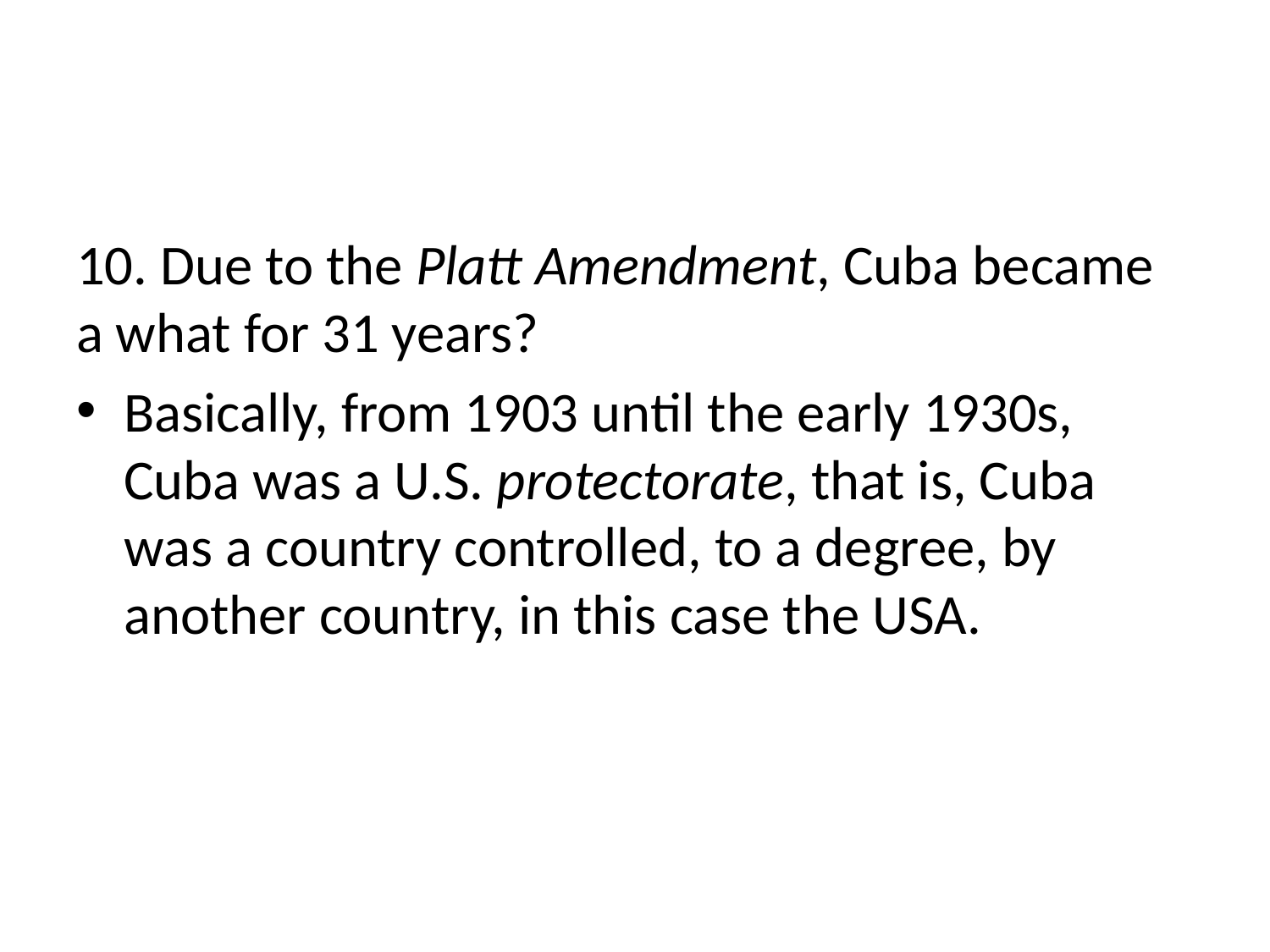

#
10. Due to the Platt Amendment, Cuba became a what for 31 years?
Basically, from 1903 until the early 1930s, Cuba was a U.S. protectorate, that is, Cuba was a country controlled, to a degree, by another country, in this case the USA.